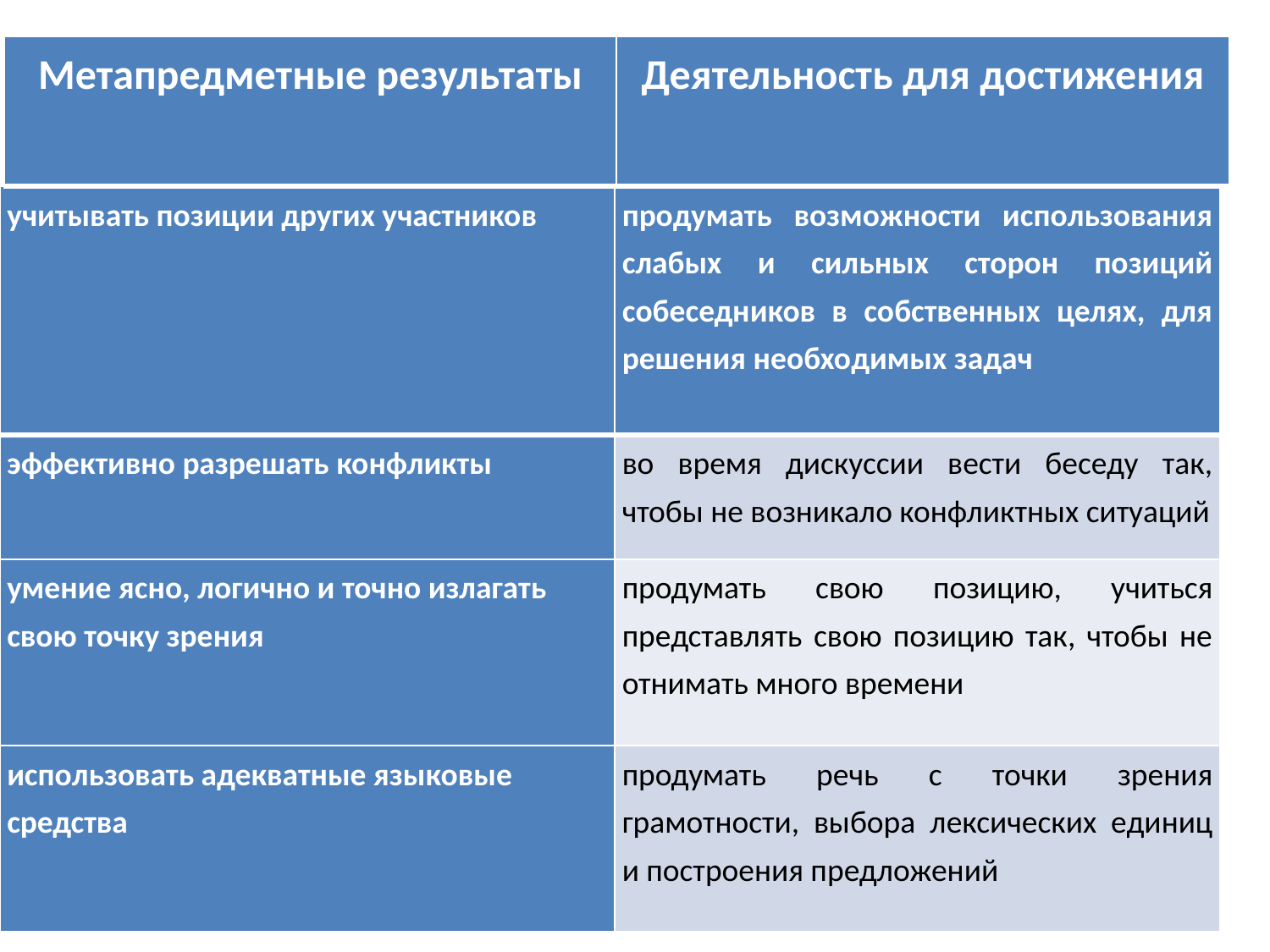

| Метапредметные результаты | Деятельность для достижения |
| --- | --- |
#
| учитывать позиции других участников | продумать возможности использования слабых и сильных сторон позиций собеседников в собственных целях, для решения необходимых задач |
| --- | --- |
| эффективно разрешать конфликты | во время дискуссии вести беседу так, чтобы не возникало конфликтных ситуаций |
| умение ясно, логично и точно излагать свою точку зрения | продумать свою позицию, учиться представлять свою позицию так, чтобы не отнимать много времени |
| использовать адекватные языковые средства | продумать речь с точки зрения грамотности, выбора лексических единиц и построения предложений |